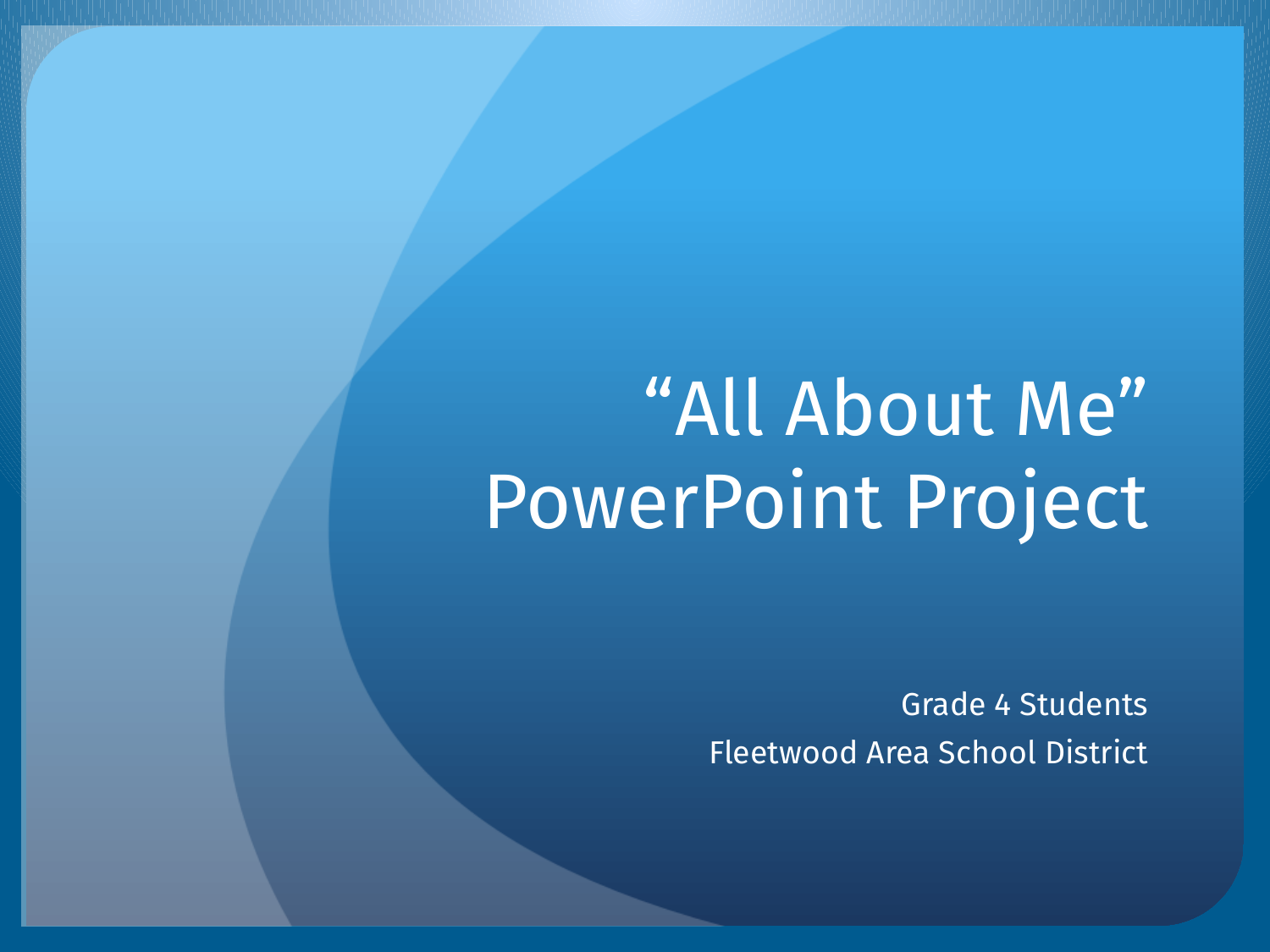

# “All About Me” PowerPoint Project
Grade 4 Students
Fleetwood Area School District